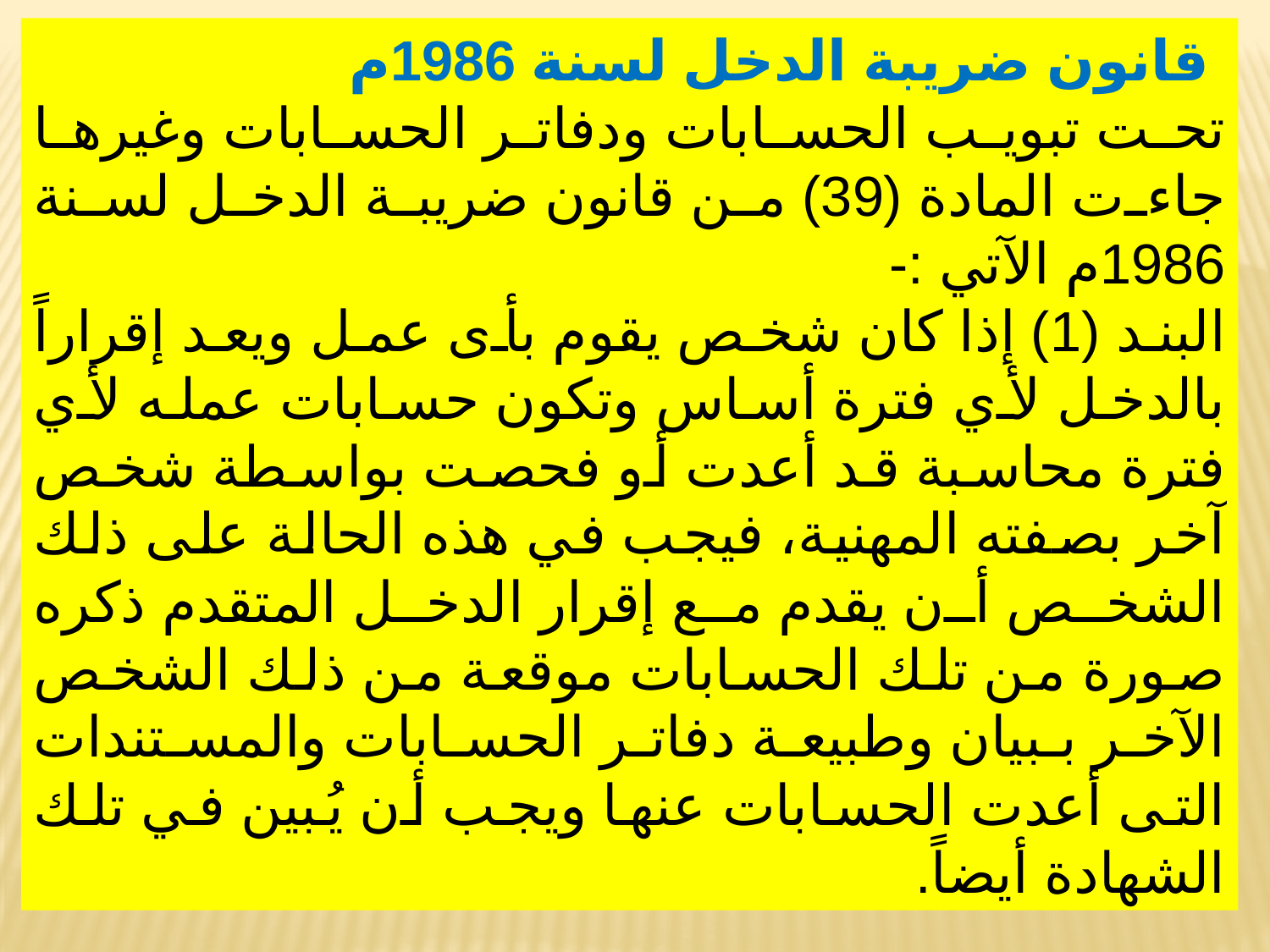

قانون ضريبة الدخل لسنة 1986م
تحت تبويب الحسابات ودفاتر الحسابات وغيرها جاءت المادة (39) من قانون ضريبة الدخل لسنة 1986م الآتي :-
البند (1) إذا كان شخص يقوم بأى عمل ويعد إقراراً بالدخل لأي فترة أساس وتكون حسابات عمله لأي فترة محاسبة قد أعدت أو فحصت بواسطة شخص آخر بصفته المهنية، فيجب في هذه الحالة على ذلك الشخص أن يقدم مع إقرار الدخل المتقدم ذكره صورة من تلك الحسابات موقعة من ذلك الشخص الآخر ببيان وطبيعة دفاتر الحسابات والمستندات التى أعدت الحسابات عنها ويجب أن يُبين في تلك الشهادة أيضاً.